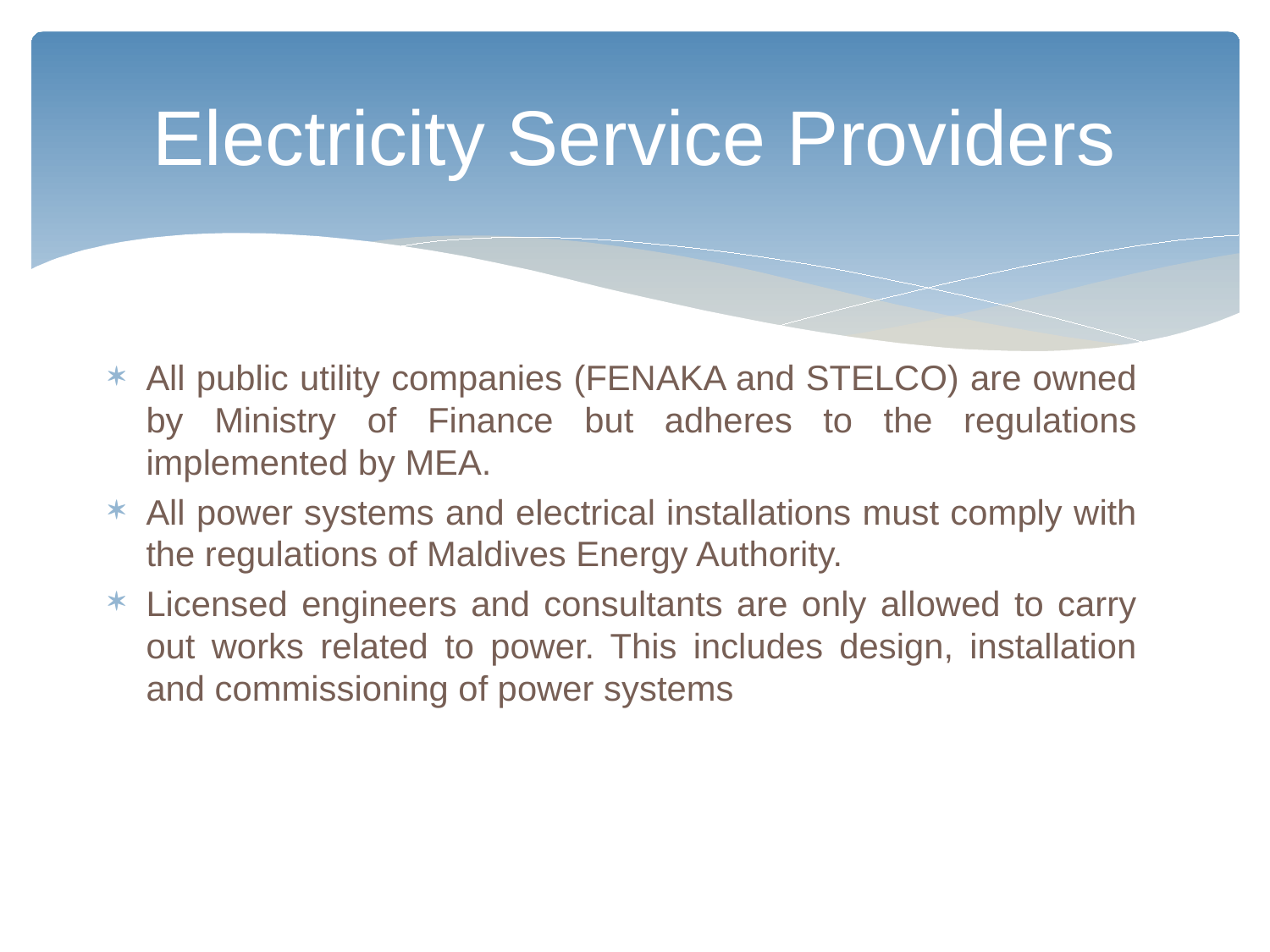

# Electricity Service Providers
All public utility companies (FENAKA and STELCO) are owned by Ministry of Finance but adheres to the regulations implemented by MEA.
All power systems and electrical installations must comply with the regulations of Maldives Energy Authority.
Licensed engineers and consultants are only allowed to carry out works related to power. This includes design, installation and commissioning of power systems